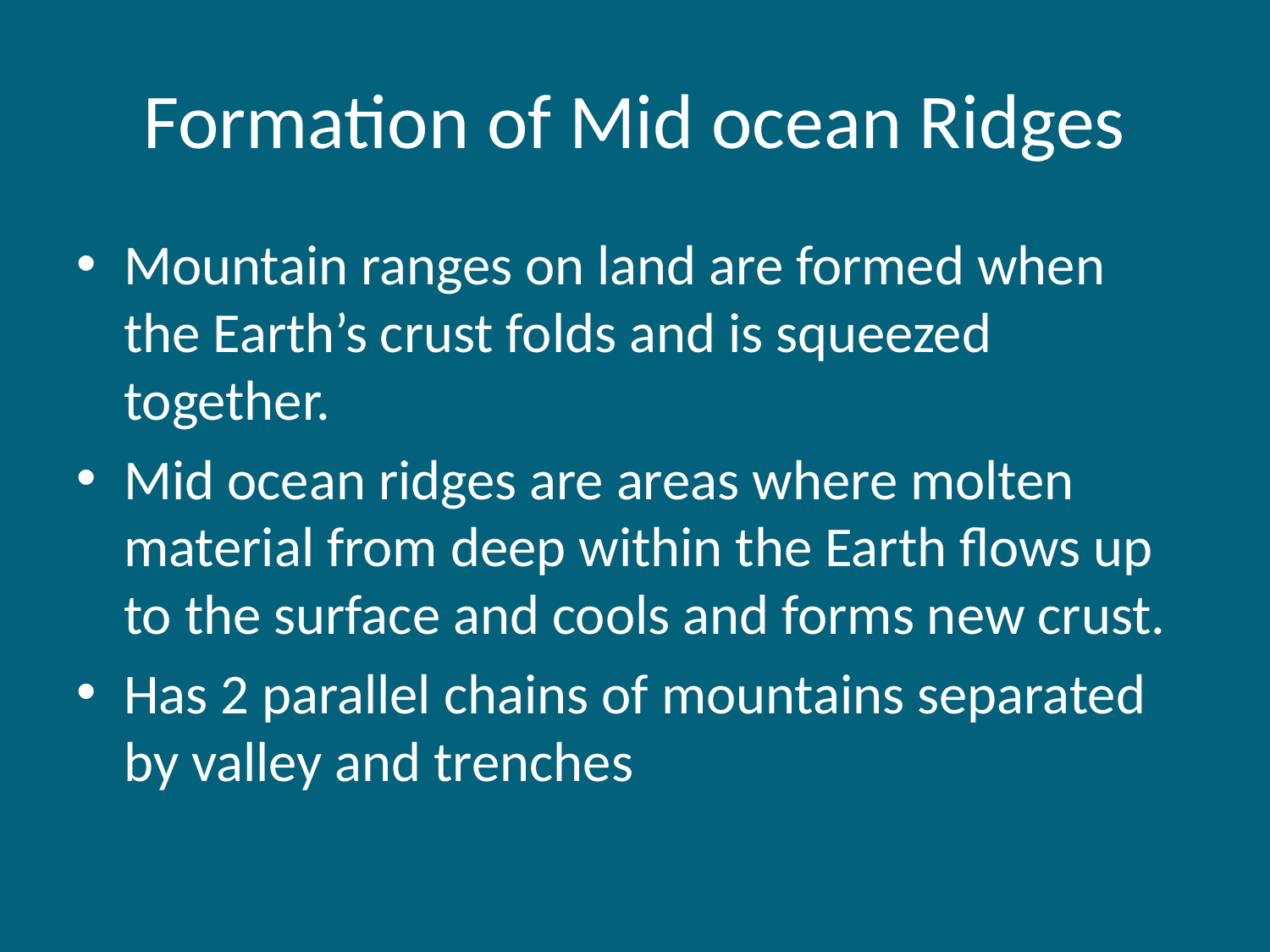

# Formation of Mid ocean Ridges
Mountain ranges on land are formed when the Earth’s crust folds and is squeezed together.
Mid ocean ridges are areas where molten material from deep within the Earth flows up to the surface and cools and forms new crust.
Has 2 parallel chains of mountains separated by valley and trenches